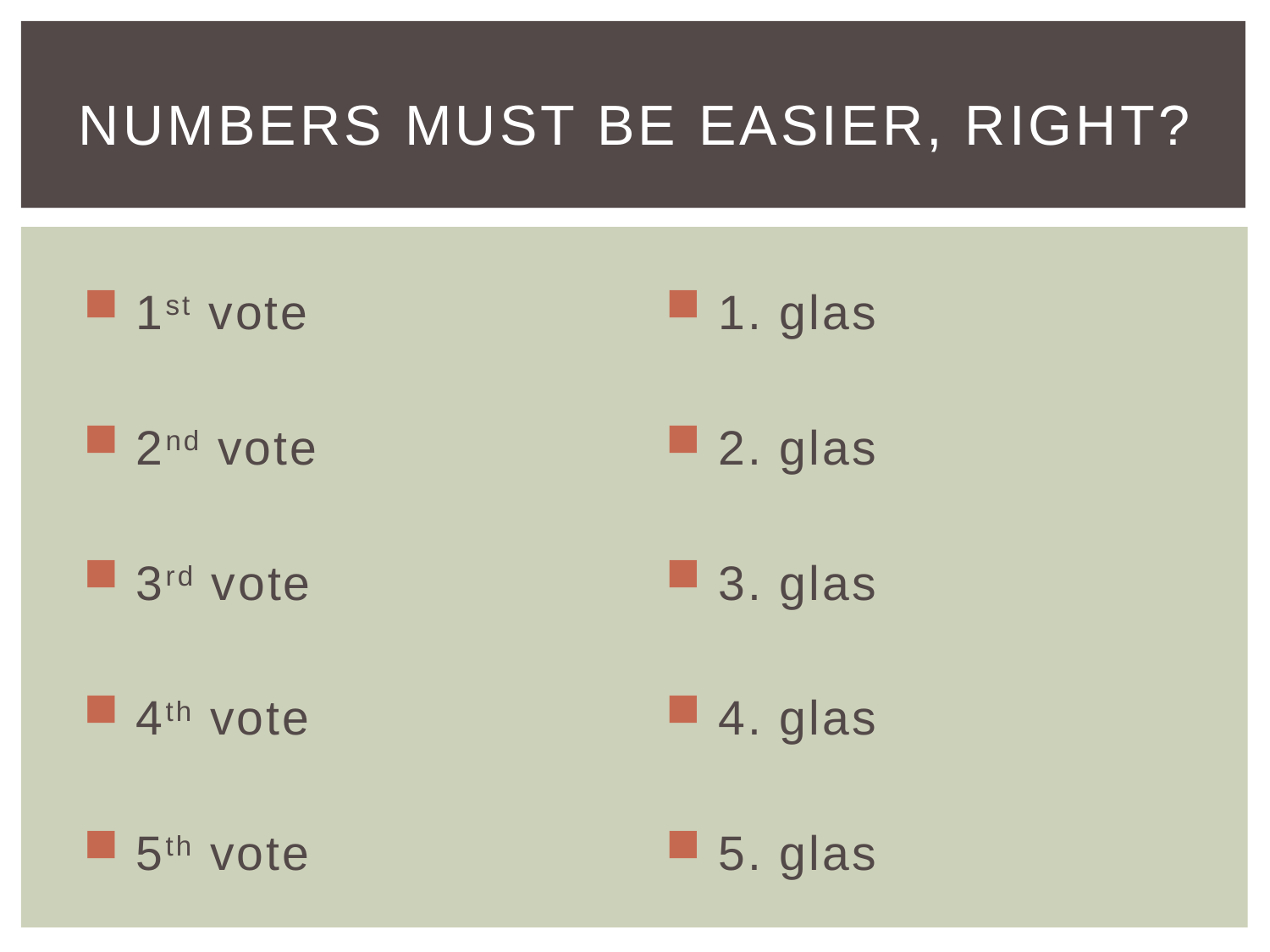

# Numbers Must Be Easier, Right?
 1st vote

 2nd vote

 3rd vote

 4th vote

 5th vote

 1. glas

 2. glas

 3. glas

 4. glas

 5. glas